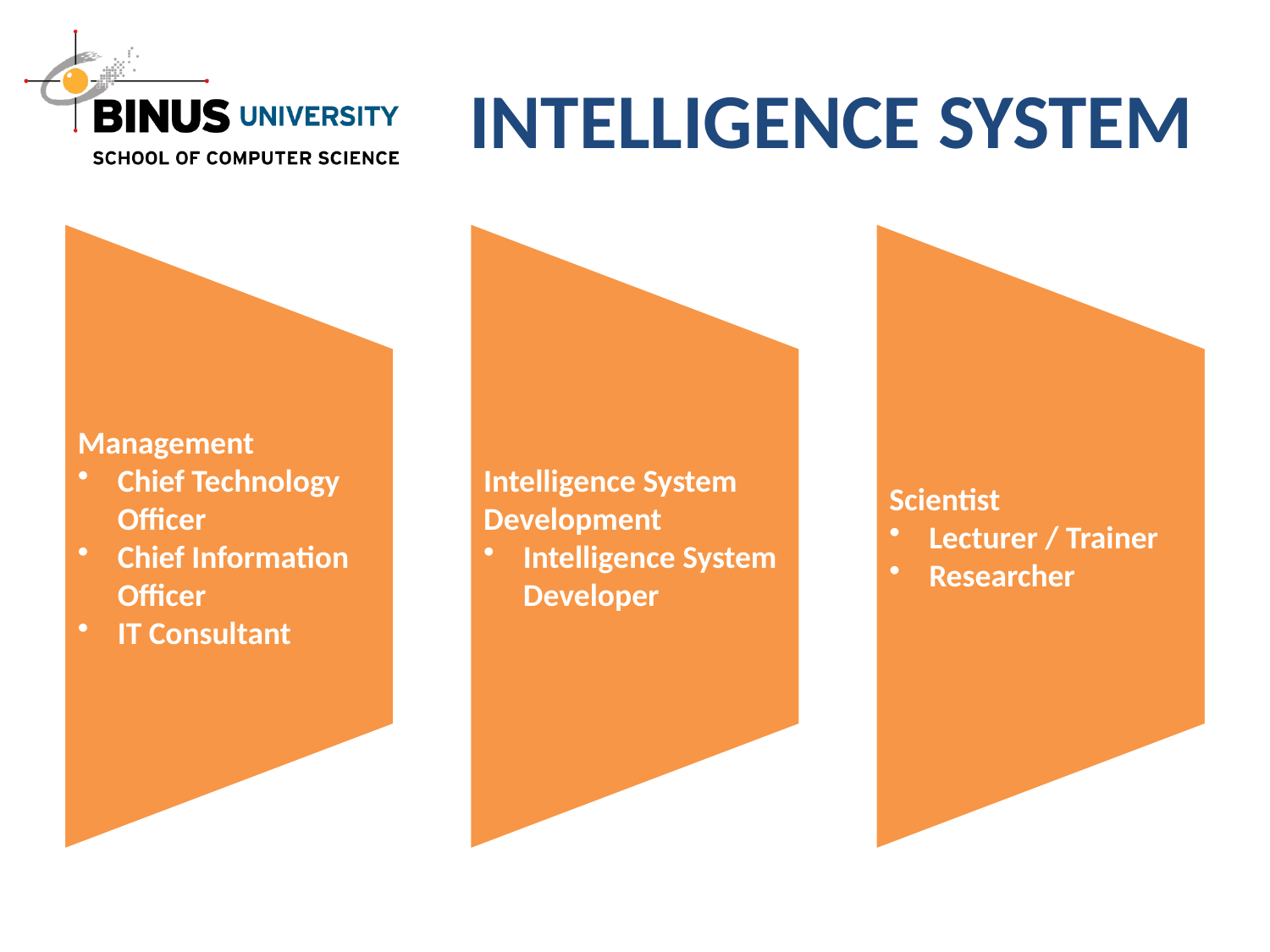

# Intelligence system
Management
Chief Technology Officer
Chief Information Officer
IT Consultant
Intelligence System Development
Intelligence System  Developer
Scientist
Lecturer / Trainer
Researcher